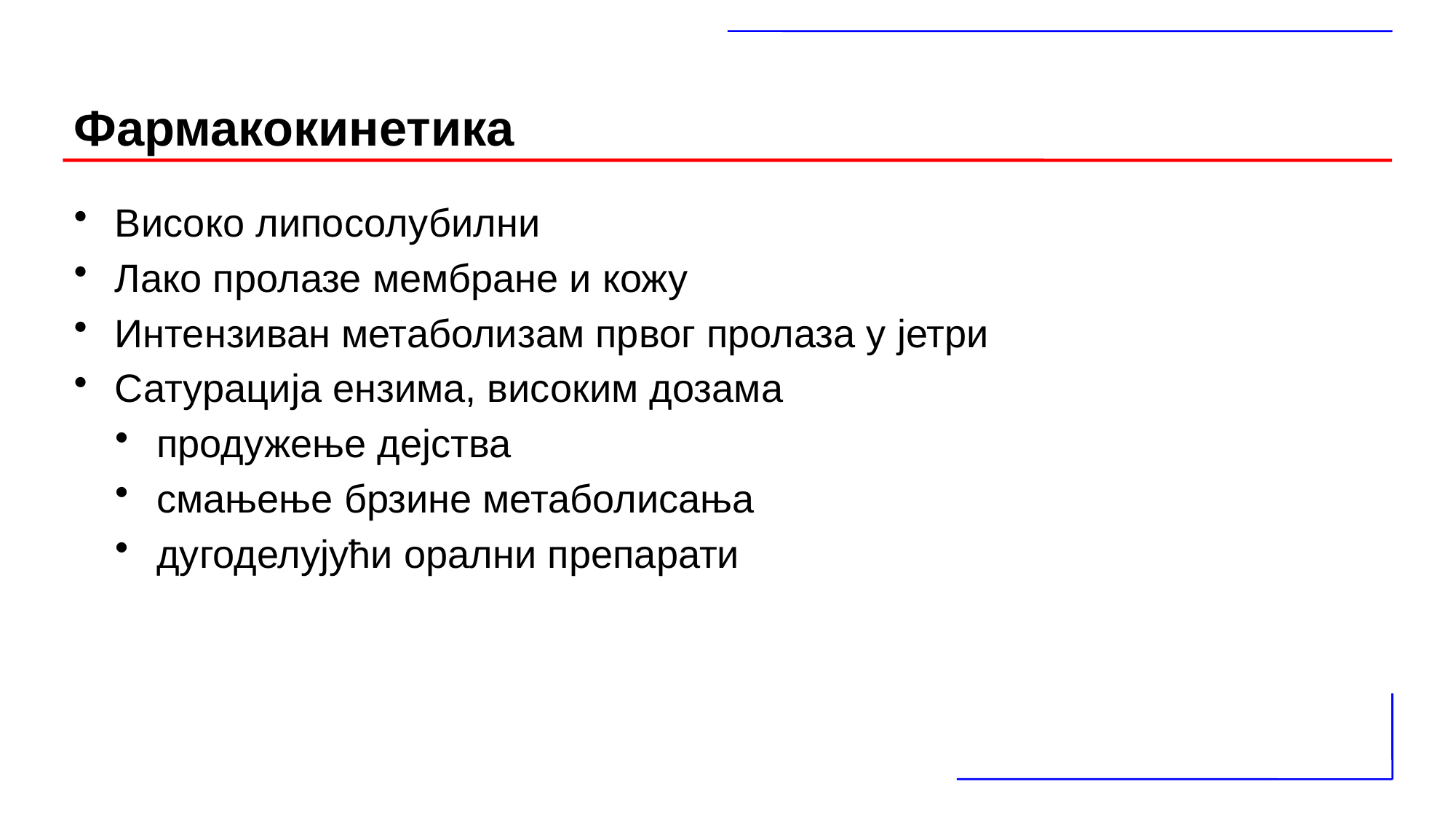

Фармакокинетика
Високо липосолубилни
Лако пролазе мембране и кожу
Интензиван метаболизам првог пролаза у јетри
Сатурација ензима, високим дозама
продужење дејства
смањење брзине метаболисања
дугоделујући орални препарати